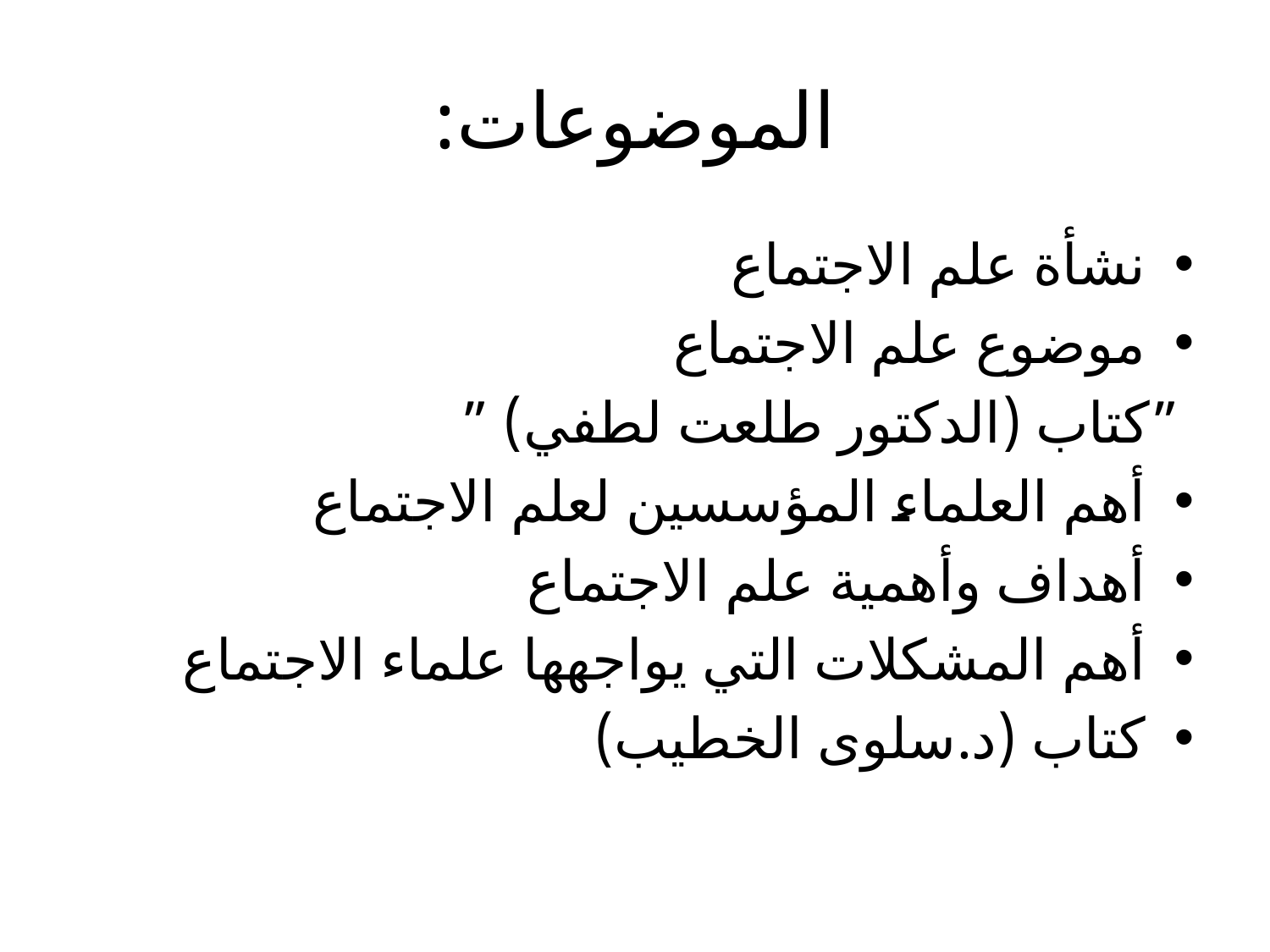

# الموضوعات:
نشأة علم الاجتماع
موضوع علم الاجتماع
 ”كتاب (الدكتور طلعت لطفي) ”
أهم العلماء المؤسسين لعلم الاجتماع
أهداف وأهمية علم الاجتماع
أهم المشكلات التي يواجهها علماء الاجتماع
كتاب (د.سلوى الخطيب)